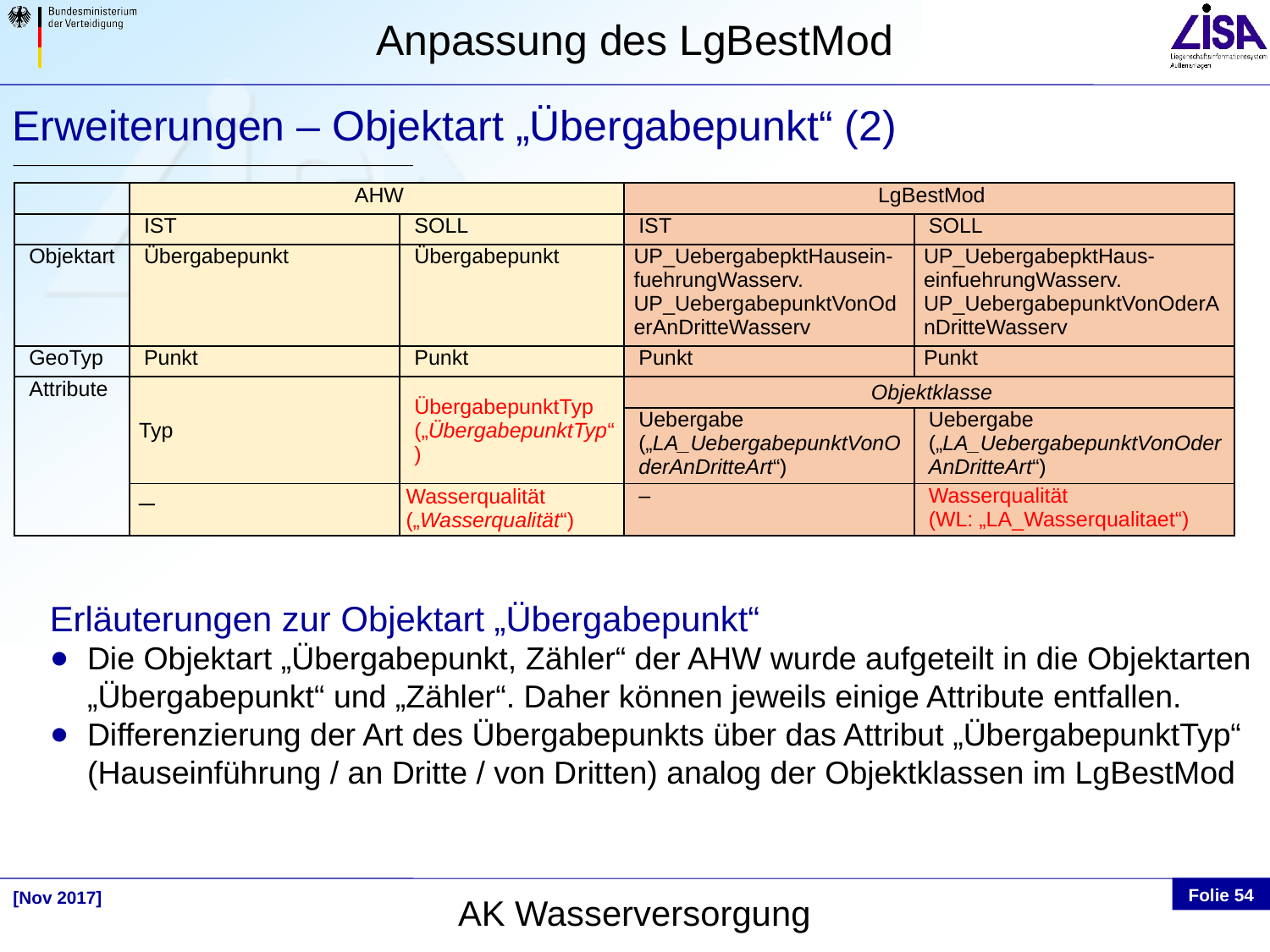

Erweiterungen – Objektart „Übergabepunkt“ (2)

|  | AHW |  | LgBestMod |  |
| --- | --- | --- | --- | --- |
|  | IST | SOLL | IST | SOLL |
| Objektart | Übergabepunkt | Übergabepunkt | UP\_UebergabepktHausein-fuehrungWasserv. UP\_UebergabepunktVonOderAnDritteWasserv | UP\_UebergabepktHaus-einfuehrungWasserv. UP\_UebergabepunktVonOderAnDritteWasserv |
| GeoTyp | Punkt | Punkt | Punkt | Punkt |
| Attribute | Typ | ÜbergabepunktTyp („ÜbergabepunktTyp“) | Objektklasse |  |
|  |  |  | Uebergabe („LA\_UebergabepunktVonOderAnDritteArt“) | Uebergabe („LA\_UebergabepunktVonOderAnDritteArt“) |
|  | – | Wasserqualität („Wasserqualität“) | – | Wasserqualität (WL: „LA\_Wasserqualitaet“) |
Erläuterungen zur Objektart „Übergabepunkt“
Die Objektart „Übergabepunkt, Zähler“ der AHW wurde aufgeteilt in die Objektarten „Übergabepunkt“ und „Zähler“. Daher können jeweils einige Attribute entfallen.
Differenzierung der Art des Übergabepunkts über das Attribut „ÜbergabepunktTyp“ (Hauseinführung / an Dritte / von Dritten) analog der Objektklassen im LgBestMod